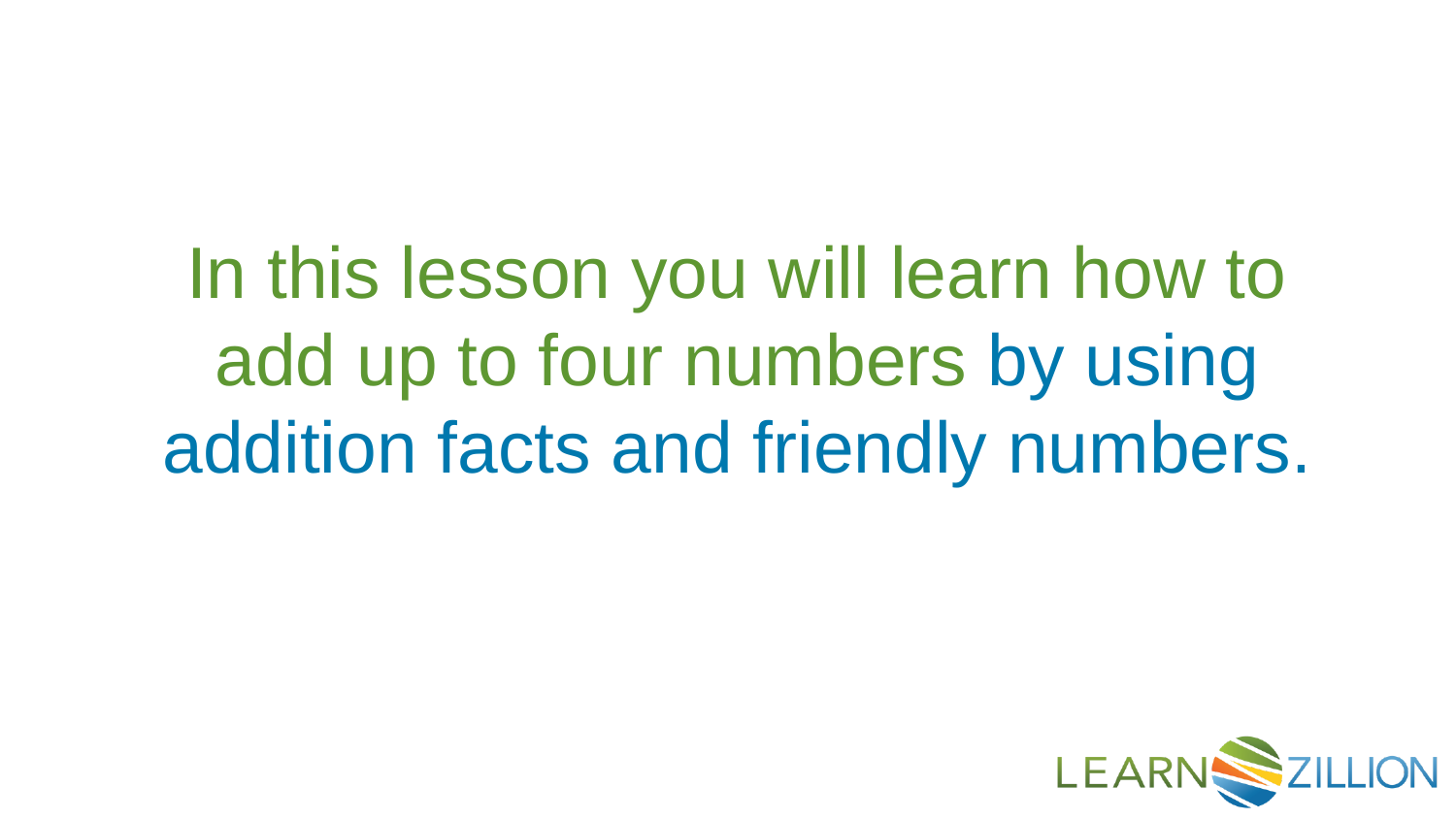

In this lesson you will learn how to add up to four numbers by using addition facts and friendly numbers.